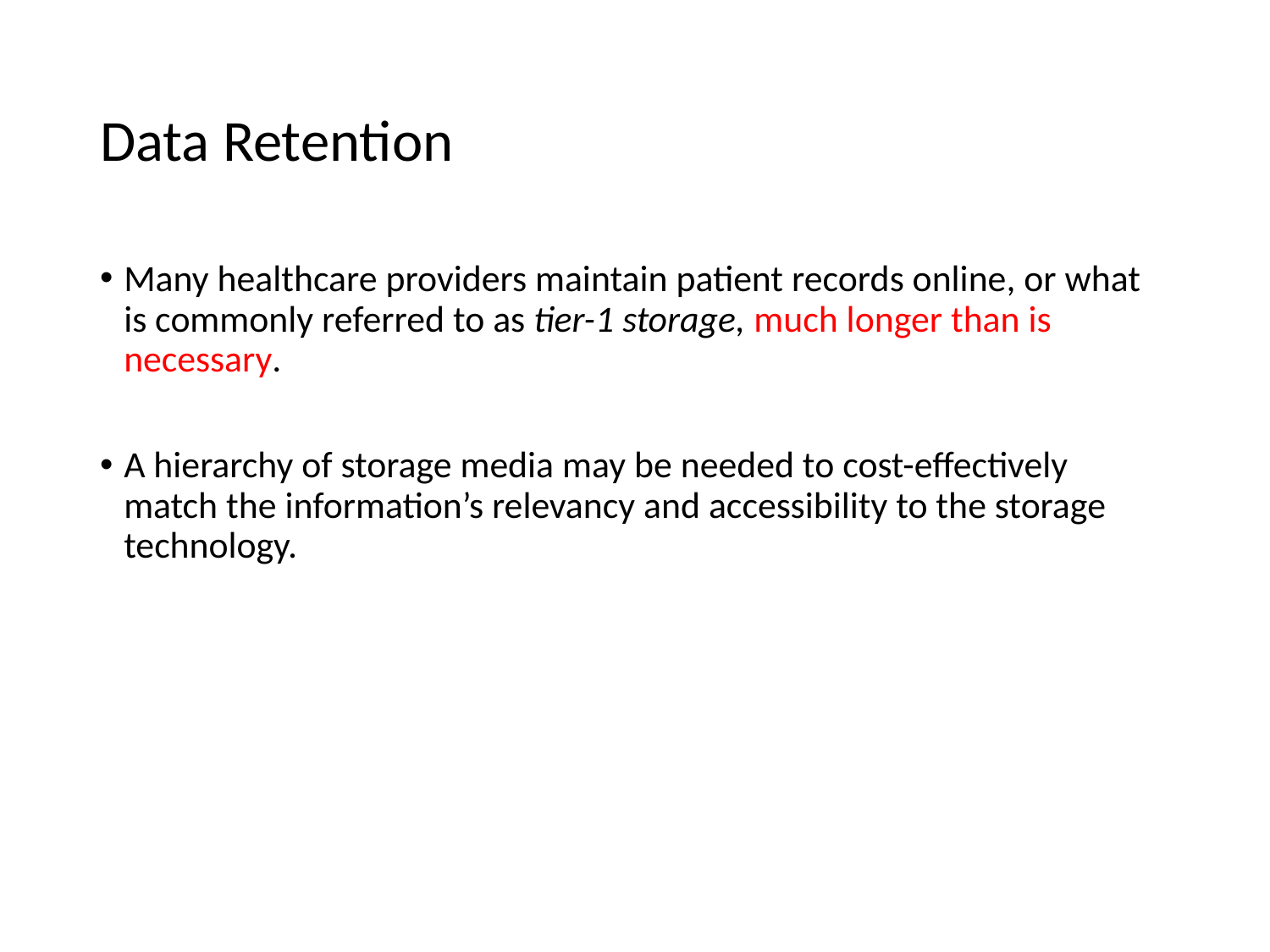

# Data Retention
Many healthcare providers maintain patient records online, or what is commonly referred to as tier-1 storage, much longer than is necessary.

A hierarchy of storage media may be needed to cost-effectively match the information’s relevancy and accessibility to the storage technology.